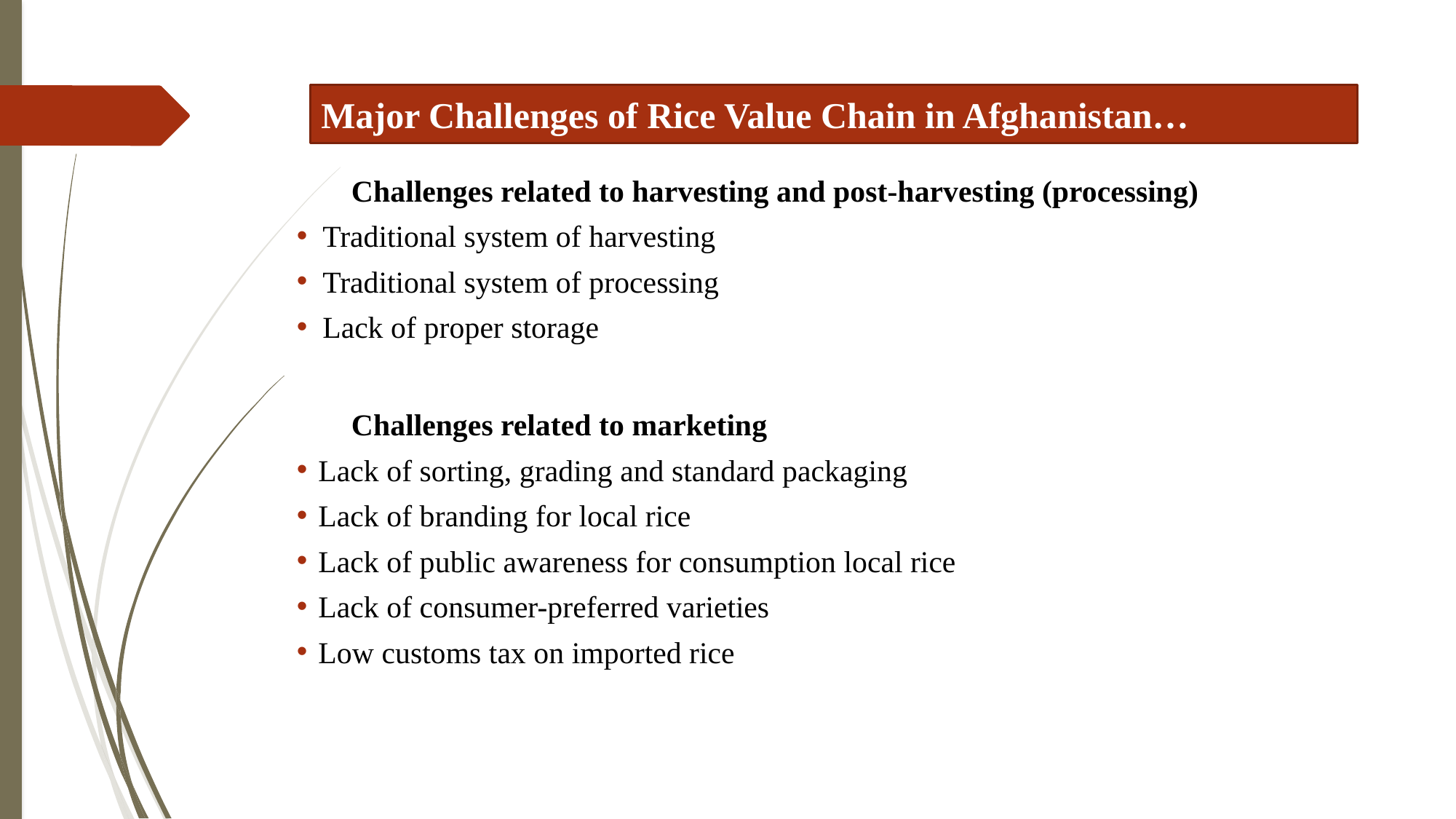

Major Challenges of Rice Value Chain in Afghanistan…
Challenges related to harvesting and post-harvesting (processing)
Traditional system of harvesting
Traditional system of processing
Lack of proper storage

Challenges related to marketing
Lack of sorting, grading and standard packaging
Lack of branding for local rice
Lack of public awareness for consumption local rice
Lack of consumer-preferred varieties
Low customs tax on imported rice